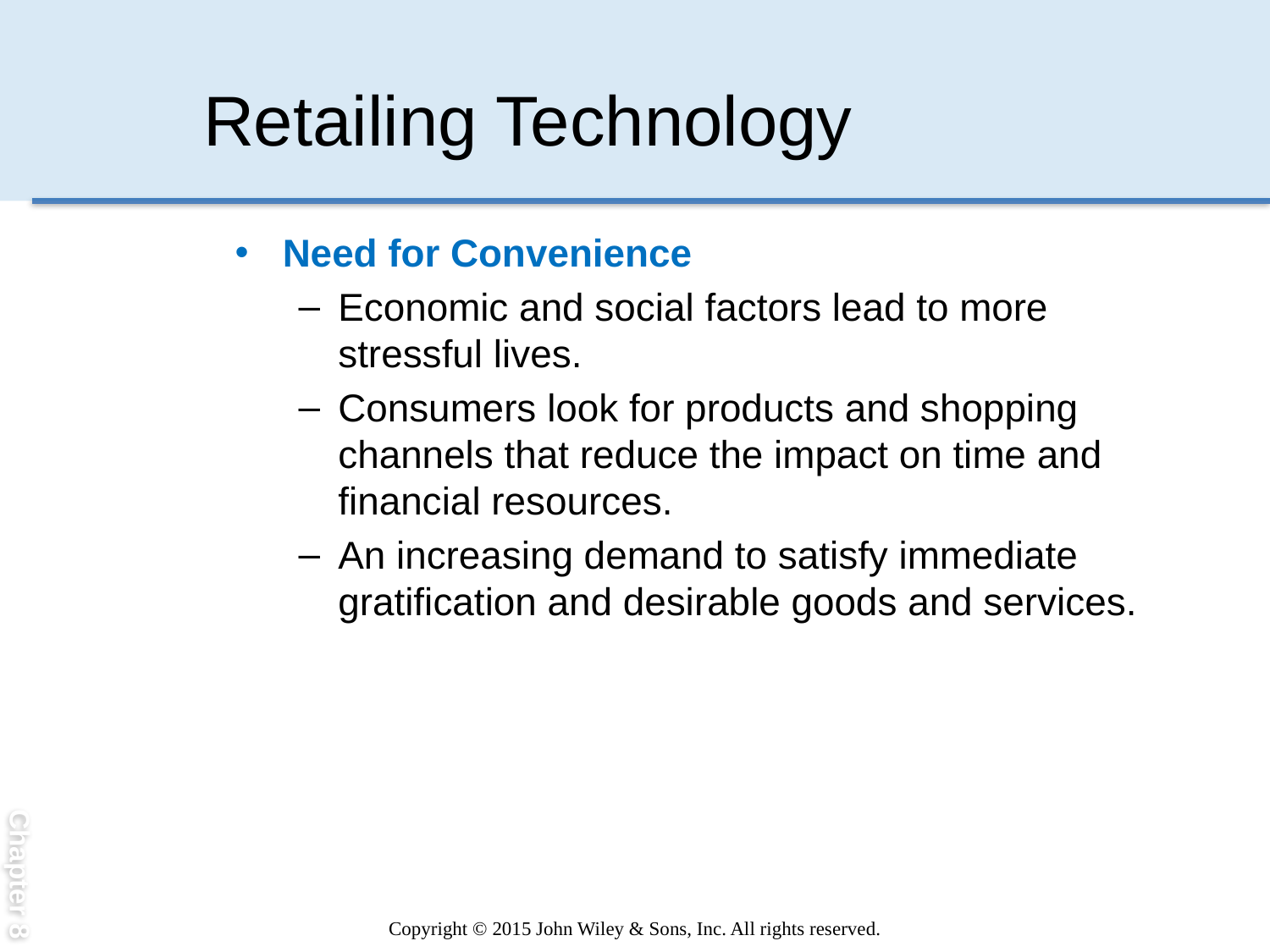

Chapter 8
# Retailing Technology
Need for Convenience
Economic and social factors lead to more stressful lives.
Consumers look for products and shopping channels that reduce the impact on time and financial resources.
An increasing demand to satisfy immediate gratification and desirable goods and services.